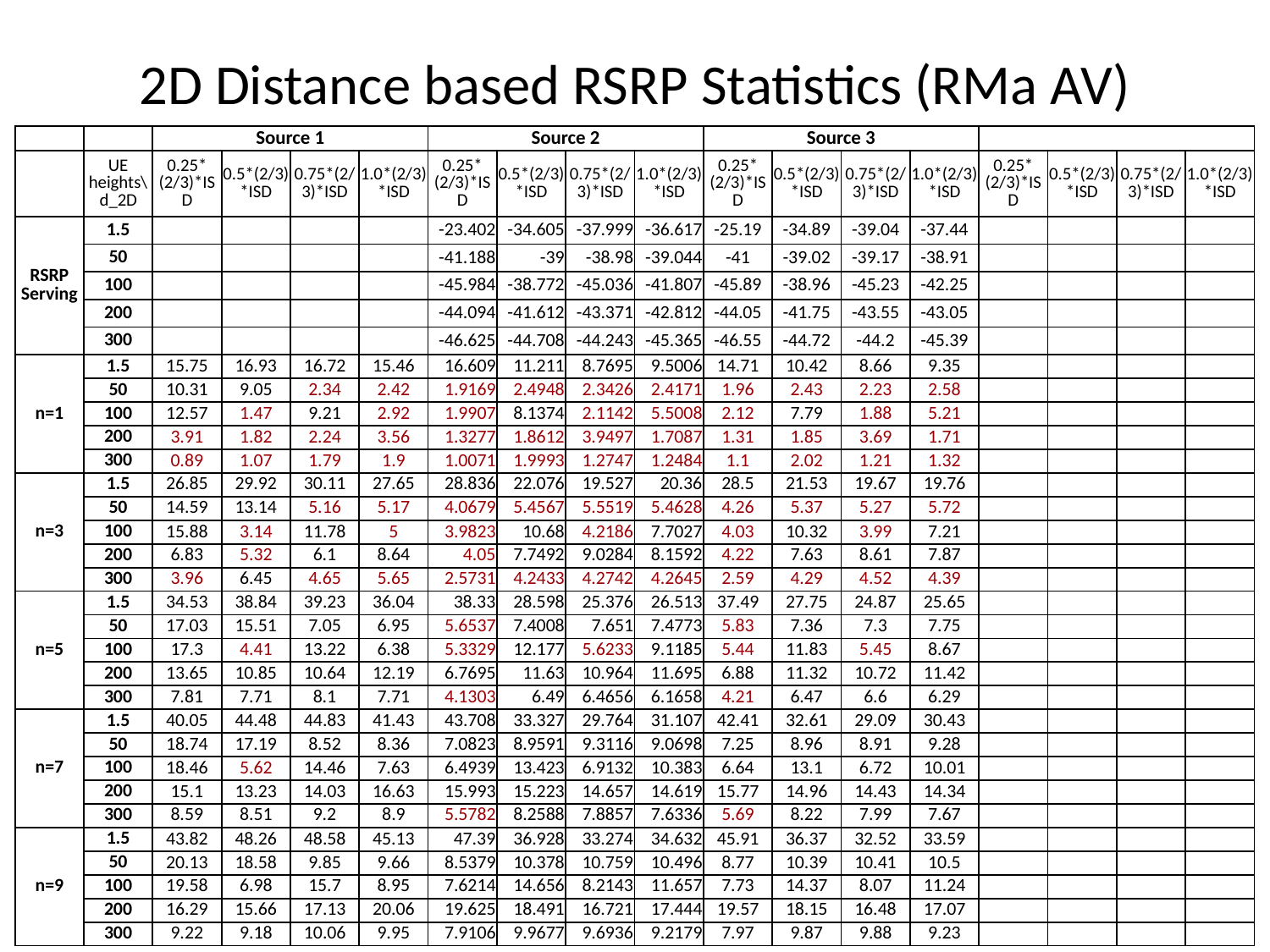

# 2D Distance based RSRP Statistics (RMa AV)
|  |  | Source 1 |  |  |  | Source 2 |  |  |  | Source 3 |  |  |  |  |  |  |  |
| --- | --- | --- | --- | --- | --- | --- | --- | --- | --- | --- | --- | --- | --- | --- | --- | --- | --- |
|  | UE heights\d\_2D | 0.25\* (2/3)\*ISD | 0.5\*(2/3)\*ISD | 0.75\*(2/3)\*ISD | 1.0\*(2/3)\*ISD | 0.25\* (2/3)\*ISD | 0.5\*(2/3)\*ISD | 0.75\*(2/3)\*ISD | 1.0\*(2/3)\*ISD | 0.25\* (2/3)\*ISD | 0.5\*(2/3)\*ISD | 0.75\*(2/3)\*ISD | 1.0\*(2/3)\*ISD | 0.25\* (2/3)\*ISD | 0.5\*(2/3)\*ISD | 0.75\*(2/3)\*ISD | 1.0\*(2/3)\*ISD |
| RSRP Serving | 1.5 |  |  |  |  | -23.402 | -34.605 | -37.999 | -36.617 | -25.19 | -34.89 | -39.04 | -37.44 |  |  |  |  |
|  | 50 |  |  |  |  | -41.188 | -39 | -38.98 | -39.044 | -41 | -39.02 | -39.17 | -38.91 |  |  |  |  |
|  | 100 |  |  |  |  | -45.984 | -38.772 | -45.036 | -41.807 | -45.89 | -38.96 | -45.23 | -42.25 |  |  |  |  |
|  | 200 |  |  |  |  | -44.094 | -41.612 | -43.371 | -42.812 | -44.05 | -41.75 | -43.55 | -43.05 |  |  |  |  |
|  | 300 |  |  |  |  | -46.625 | -44.708 | -44.243 | -45.365 | -46.55 | -44.72 | -44.2 | -45.39 |  |  |  |  |
| n=1 | 1.5 | 15.75 | 16.93 | 16.72 | 15.46 | 16.609 | 11.211 | 8.7695 | 9.5006 | 14.71 | 10.42 | 8.66 | 9.35 |  |  |  |  |
|  | 50 | 10.31 | 9.05 | 2.34 | 2.42 | 1.9169 | 2.4948 | 2.3426 | 2.4171 | 1.96 | 2.43 | 2.23 | 2.58 |  |  |  |  |
|  | 100 | 12.57 | 1.47 | 9.21 | 2.92 | 1.9907 | 8.1374 | 2.1142 | 5.5008 | 2.12 | 7.79 | 1.88 | 5.21 |  |  |  |  |
|  | 200 | 3.91 | 1.82 | 2.24 | 3.56 | 1.3277 | 1.8612 | 3.9497 | 1.7087 | 1.31 | 1.85 | 3.69 | 1.71 |  |  |  |  |
|  | 300 | 0.89 | 1.07 | 1.79 | 1.9 | 1.0071 | 1.9993 | 1.2747 | 1.2484 | 1.1 | 2.02 | 1.21 | 1.32 |  |  |  |  |
| n=3 | 1.5 | 26.85 | 29.92 | 30.11 | 27.65 | 28.836 | 22.076 | 19.527 | 20.36 | 28.5 | 21.53 | 19.67 | 19.76 |  |  |  |  |
|  | 50 | 14.59 | 13.14 | 5.16 | 5.17 | 4.0679 | 5.4567 | 5.5519 | 5.4628 | 4.26 | 5.37 | 5.27 | 5.72 |  |  |  |  |
|  | 100 | 15.88 | 3.14 | 11.78 | 5 | 3.9823 | 10.68 | 4.2186 | 7.7027 | 4.03 | 10.32 | 3.99 | 7.21 |  |  |  |  |
|  | 200 | 6.83 | 5.32 | 6.1 | 8.64 | 4.05 | 7.7492 | 9.0284 | 8.1592 | 4.22 | 7.63 | 8.61 | 7.87 |  |  |  |  |
|  | 300 | 3.96 | 6.45 | 4.65 | 5.65 | 2.5731 | 4.2433 | 4.2742 | 4.2645 | 2.59 | 4.29 | 4.52 | 4.39 |  |  |  |  |
| n=5 | 1.5 | 34.53 | 38.84 | 39.23 | 36.04 | 38.33 | 28.598 | 25.376 | 26.513 | 37.49 | 27.75 | 24.87 | 25.65 |  |  |  |  |
|  | 50 | 17.03 | 15.51 | 7.05 | 6.95 | 5.6537 | 7.4008 | 7.651 | 7.4773 | 5.83 | 7.36 | 7.3 | 7.75 |  |  |  |  |
|  | 100 | 17.3 | 4.41 | 13.22 | 6.38 | 5.3329 | 12.177 | 5.6233 | 9.1185 | 5.44 | 11.83 | 5.45 | 8.67 |  |  |  |  |
|  | 200 | 13.65 | 10.85 | 10.64 | 12.19 | 6.7695 | 11.63 | 10.964 | 11.695 | 6.88 | 11.32 | 10.72 | 11.42 |  |  |  |  |
|  | 300 | 7.81 | 7.71 | 8.1 | 7.71 | 4.1303 | 6.49 | 6.4656 | 6.1658 | 4.21 | 6.47 | 6.6 | 6.29 |  |  |  |  |
| n=7 | 1.5 | 40.05 | 44.48 | 44.83 | 41.43 | 43.708 | 33.327 | 29.764 | 31.107 | 42.41 | 32.61 | 29.09 | 30.43 |  |  |  |  |
|  | 50 | 18.74 | 17.19 | 8.52 | 8.36 | 7.0823 | 8.9591 | 9.3116 | 9.0698 | 7.25 | 8.96 | 8.91 | 9.28 |  |  |  |  |
|  | 100 | 18.46 | 5.62 | 14.46 | 7.63 | 6.4939 | 13.423 | 6.9132 | 10.383 | 6.64 | 13.1 | 6.72 | 10.01 |  |  |  |  |
|  | 200 | 15.1 | 13.23 | 14.03 | 16.63 | 15.993 | 15.223 | 14.657 | 14.619 | 15.77 | 14.96 | 14.43 | 14.34 |  |  |  |  |
|  | 300 | 8.59 | 8.51 | 9.2 | 8.9 | 5.5782 | 8.2588 | 7.8857 | 7.6336 | 5.69 | 8.22 | 7.99 | 7.67 |  |  |  |  |
| n=9 | 1.5 | 43.82 | 48.26 | 48.58 | 45.13 | 47.39 | 36.928 | 33.274 | 34.632 | 45.91 | 36.37 | 32.52 | 33.59 |  |  |  |  |
|  | 50 | 20.13 | 18.58 | 9.85 | 9.66 | 8.5379 | 10.378 | 10.759 | 10.496 | 8.77 | 10.39 | 10.41 | 10.5 |  |  |  |  |
|  | 100 | 19.58 | 6.98 | 15.7 | 8.95 | 7.6214 | 14.656 | 8.2143 | 11.657 | 7.73 | 14.37 | 8.07 | 11.24 |  |  |  |  |
|  | 200 | 16.29 | 15.66 | 17.13 | 20.06 | 19.625 | 18.491 | 16.721 | 17.444 | 19.57 | 18.15 | 16.48 | 17.07 |  |  |  |  |
|  | 300 | 9.22 | 9.18 | 10.06 | 9.95 | 7.9106 | 9.9677 | 9.6936 | 9.2179 | 7.97 | 9.87 | 9.88 | 9.23 |  |  |  |  |